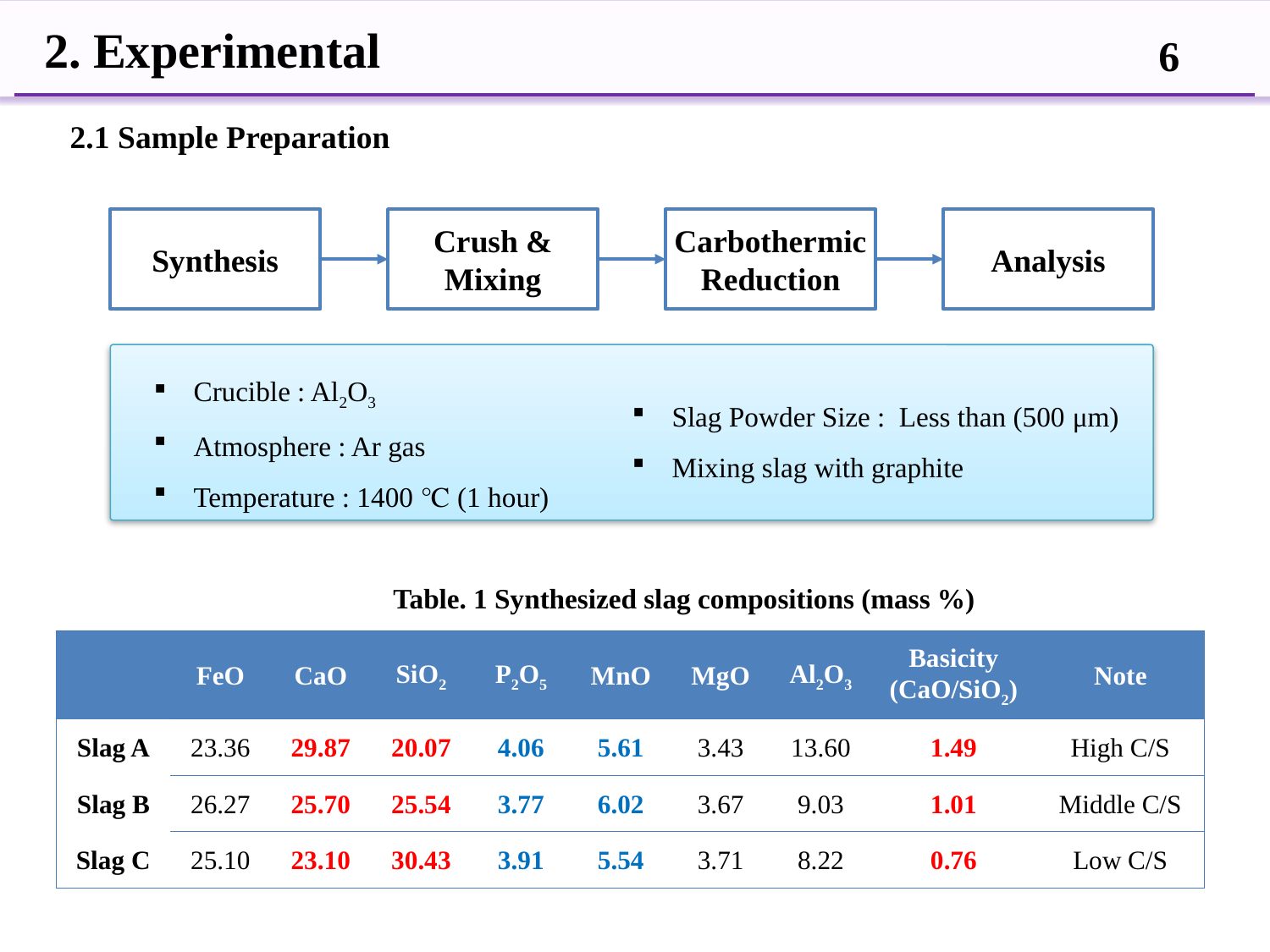

2. Experimental
6
2.1 Sample Preparation
Synthesis
Crush &
Mixing
Carbothermic
Reduction
Analysis

Crucible : Al2O3
Atmosphere : Ar gas
Temperature : 1400 ℃ (1 hour)
Slag Powder Size :  Less than (500 μm)
Mixing slag with graphite
Table. 1 Synthesized slag compositions (mass %)
|  | FeO | CaO | SiO2 | P2O5 | MnO | MgO | Al2O3 | Basicity (CaO/SiO2) | Note |
| --- | --- | --- | --- | --- | --- | --- | --- | --- | --- |
| Slag A | 23.36 | 29.87 | 20.07 | 4.06 | 5.61 | 3.43 | 13.60 | 1.49 | High C/S |
| Slag B | 26.27 | 25.70 | 25.54 | 3.77 | 6.02 | 3.67 | 9.03 | 1.01 | Middle C/S |
| Slag C | 25.10 | 23.10 | 30.43 | 3.91 | 5.54 | 3.71 | 8.22 | 0.76 | Low C/S |